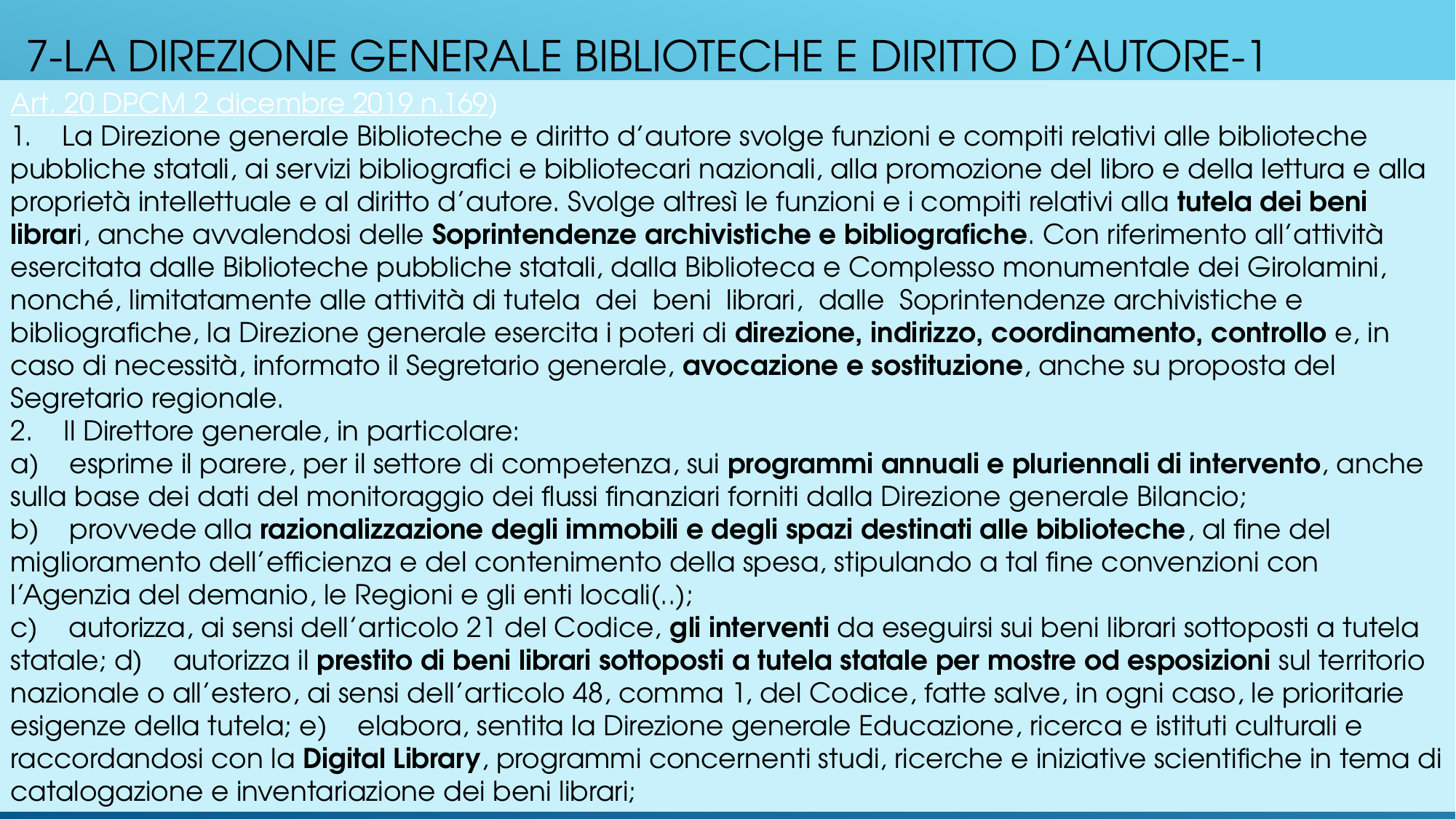

# 7-LA DIREZIONE GENERALE biblioteche e diritto d’autore-1
Art. 20 DPCM 2 dicembre 2019 n.169)
1.    La Direzione generale Biblioteche e diritto d’autore svolge funzioni e compiti relativi alle biblioteche pubbliche statali, ai servizi bibliografici e bibliotecari nazionali, alla promozione del libro e della lettura e alla proprietà intellettuale e al diritto d’autore. Svolge altresì le funzioni e i compiti relativi alla tutela dei beni librari, anche avvalendosi delle Soprintendenze archivistiche e bibliografiche. Con riferimento all’attività esercitata dalle Biblioteche pubbliche statali, dalla Biblioteca e Complesso monumentale dei Girolamini, nonché, limitatamente alle attività di tutela  dei  beni  librari,  dalle  Soprintendenze archivistiche e bibliografiche, la Direzione generale esercita i poteri di direzione, indirizzo, coordinamento, controllo e, in caso di necessità, informato il Segretario generale, avocazione e sostituzione, anche su proposta del Segretario regionale.
2.    Il Direttore generale, in particolare:
a)    esprime il parere, per il settore di competenza, sui programmi annuali e pluriennali di intervento, anche sulla base dei dati del monitoraggio dei flussi finanziari forniti dalla Direzione generale Bilancio;
b)    provvede alla razionalizzazione degli immobili e degli spazi destinati alle biblioteche, al fine del miglioramento dell’efficienza e del contenimento della spesa, stipulando a tal fine convenzioni con l’Agenzia del demanio, le Regioni e gli enti locali(..);
c)    autorizza, ai sensi dell’articolo 21 del Codice, gli interventi da eseguirsi sui beni librari sottoposti a tutela statale; d)    autorizza il prestito di beni librari sottoposti a tutela statale per mostre od esposizioni sul territorio nazionale o all’estero, ai sensi dell’articolo 48, comma 1, del Codice, fatte salve, in ogni caso, le prioritarie esigenze della tutela; e)    elabora, sentita la Direzione generale Educazione, ricerca e istituti culturali e raccordandosi con la Digital Library, programmi concernenti studi, ricerche e iniziative scientifiche in tema di catalogazione e inventariazione dei beni librari;